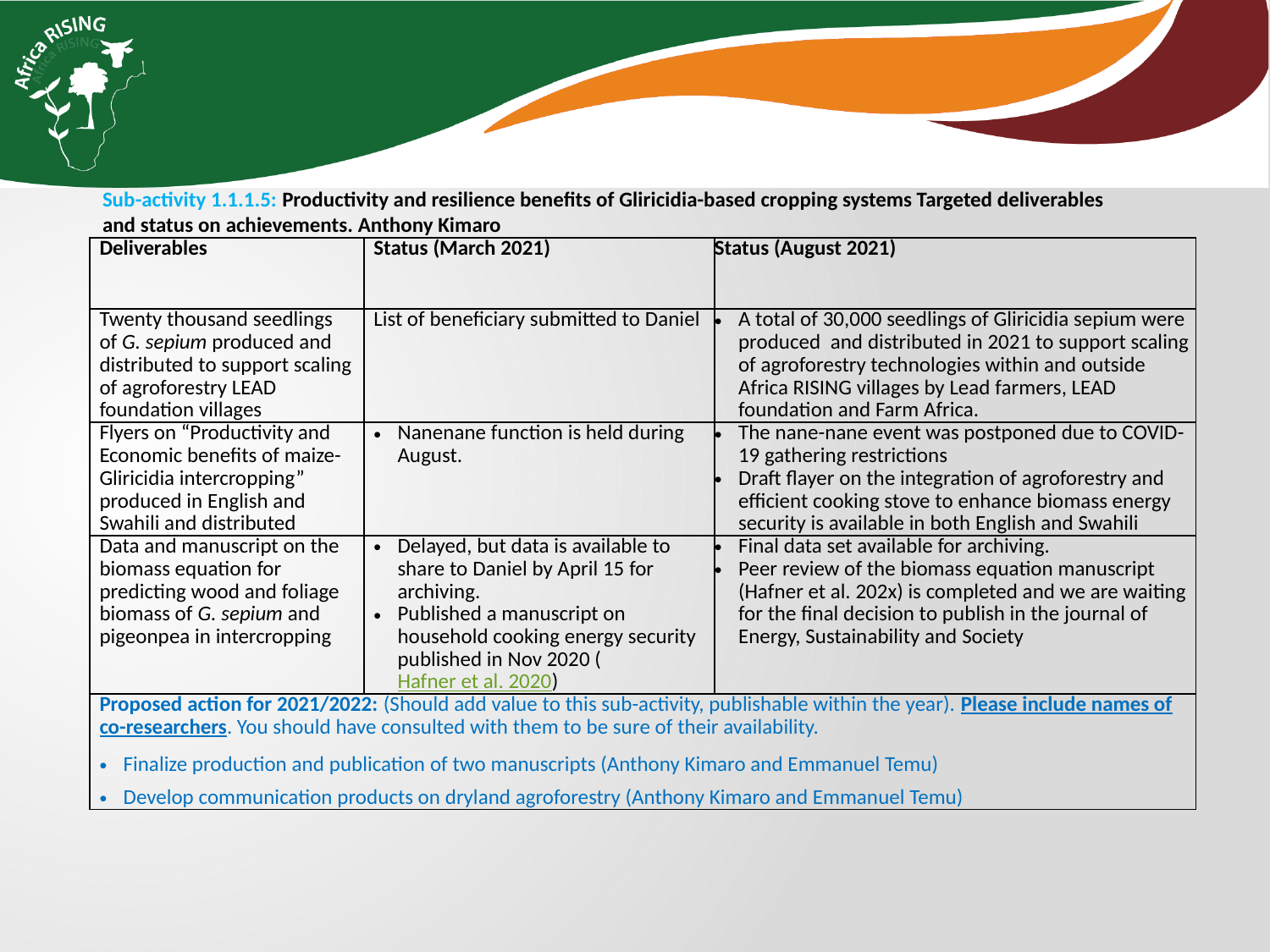

Sub-activity 1.1.1.5: Productivity and resilience benefits of Gliricidia-based cropping systems Targeted deliverables and status on achievements. Anthony Kimaro

| Deliverables | Status (March 2021) | Status (August 2021) |
| --- | --- | --- |
| Twenty thousand seedlings of G. sepium produced and distributed to support scaling of agroforestry LEAD foundation villages | List of beneficiary submitted to Daniel | A total of 30,000 seedlings of Gliricidia sepium were produced and distributed in 2021 to support scaling of agroforestry technologies within and outside Africa RISING villages by Lead farmers, LEAD foundation and Farm Africa. |
| Flyers on “Productivity and Economic benefits of maize-Gliricidia intercropping” produced in English and Swahili and distributed | Nanenane function is held during August. | The nane-nane event was postponed due to COVID-19 gathering restrictions Draft flayer on the integration of agroforestry and efficient cooking stove to enhance biomass energy security is available in both English and Swahili |
| Data and manuscript on the biomass equation for predicting wood and foliage biomass of G. sepium and pigeonpea in intercropping | Delayed, but data is available to share to Daniel by April 15 for archiving. Published a manuscript on household cooking energy security published in Nov 2020 (Hafner et al. 2020) | Final data set available for archiving. Peer review of the biomass equation manuscript (Hafner et al. 202x) is completed and we are waiting for the final decision to publish in the journal of Energy, Sustainability and Society |
| Proposed action for 2021/2022: (Should add value to this sub-activity, publishable within the year). Please include names of co-researchers. You should have consulted with them to be sure of their availability. Finalize production and publication of two manuscripts (Anthony Kimaro and Emmanuel Temu) Develop communication products on dryland agroforestry (Anthony Kimaro and Emmanuel Temu) |  |  |